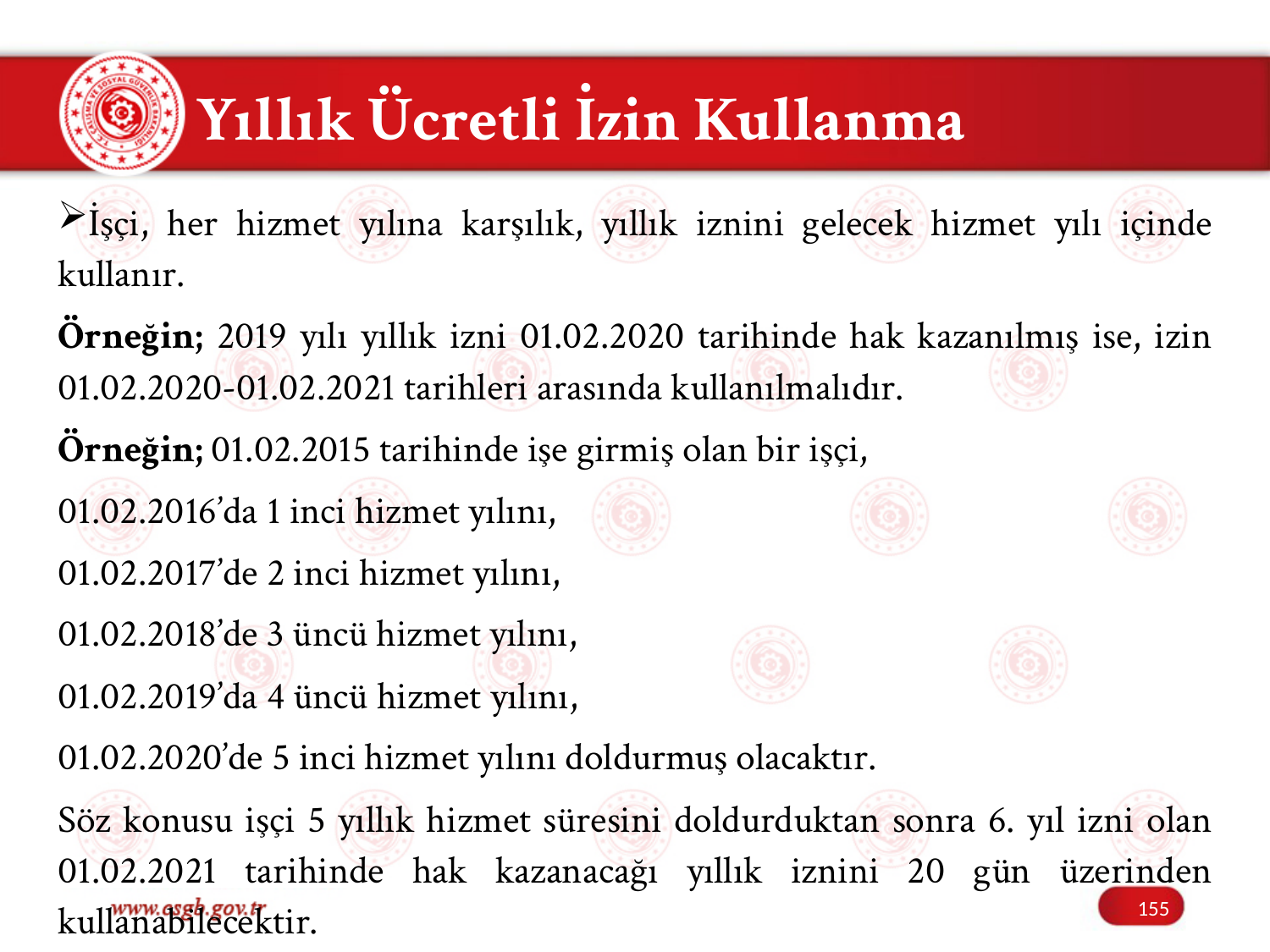

# Yıllık Ücretli İzin Kullanma
İşçi, her hizmet yılına karşılık, yıllık iznini gelecek hizmet yılı içinde kullanır.
Örneğin; 2019 yılı yıllık izni 01.02.2020 tarihinde hak kazanılmış ise, izin 01.02.2020-01.02.2021 tarihleri arasında kullanılmalıdır.
Örneğin; 01.02.2015 tarihinde işe girmiş olan bir işçi,
01.02.2016’da 1 inci hizmet yılını,
01.02.2017’de 2 inci hizmet yılını,
01.02.2018’de 3 üncü hizmet yılını,
01.02.2019’da 4 üncü hizmet yılını,
01.02.2020’de 5 inci hizmet yılını doldurmuş olacaktır.
Söz konusu işçi 5 yıllık hizmet süresini doldurduktan sonra 6. yıl izni olan 01.02.2021 tarihinde hak kazanacağı yıllık iznini 20 gün üzerinden kullanabilecektir.

155